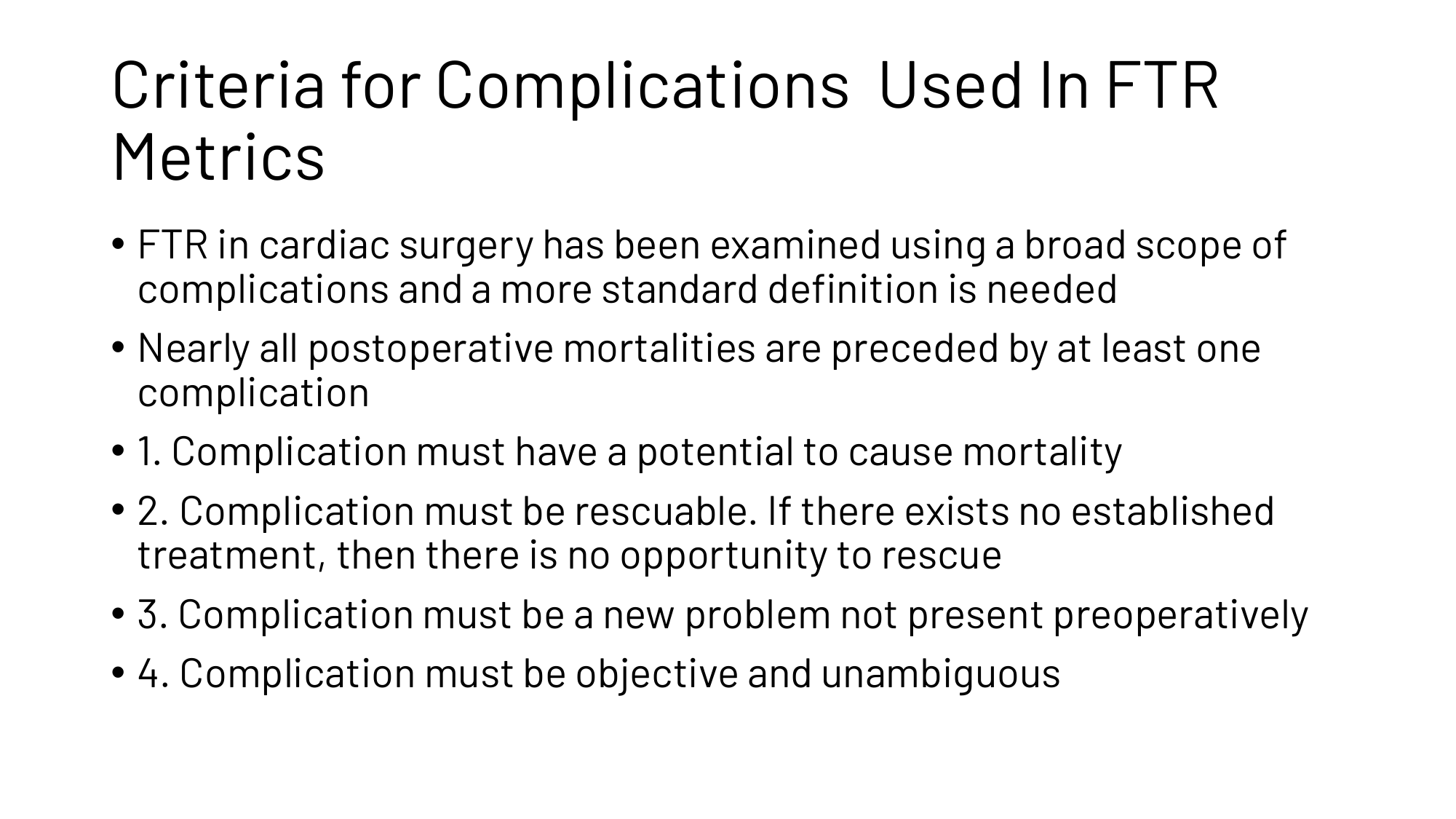

# Criteria for Complications  Used In FTR Metrics
FTR in cardiac surgery has been examined using a broad scope of complications and a more standard definition is needed
Nearly all postoperative mortalities are preceded by at least one complication
1. Complication must have a potential to cause mortality
2. Complication must be rescuable. If there exists no established treatment, then there is no opportunity to rescue
3. Complication must be a new problem not present preoperatively
4. Complication must be objective and unambiguous